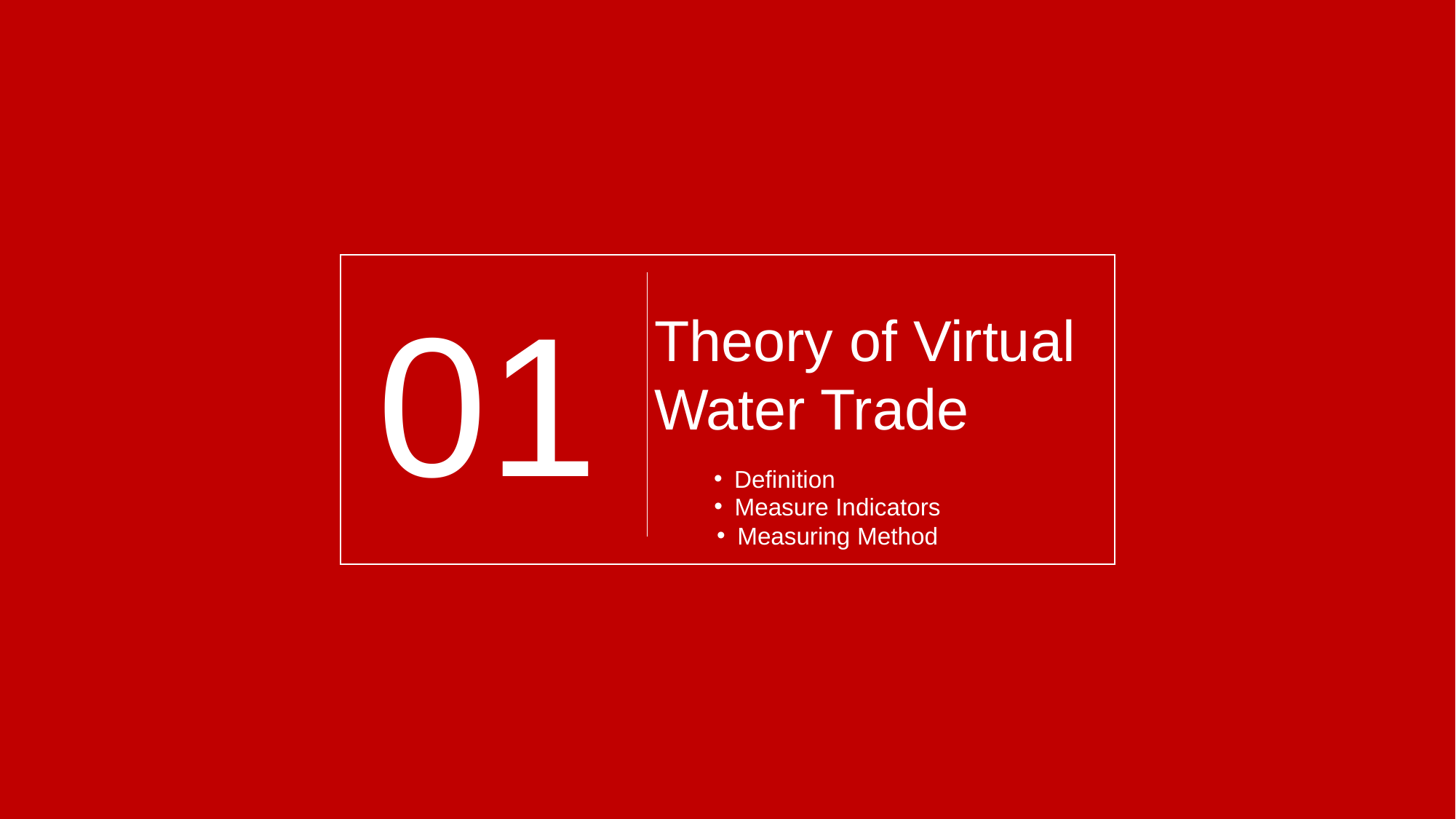

01
Theory of Virtual Water Tradeade
Definition

Measure Indicators
Measuring Method